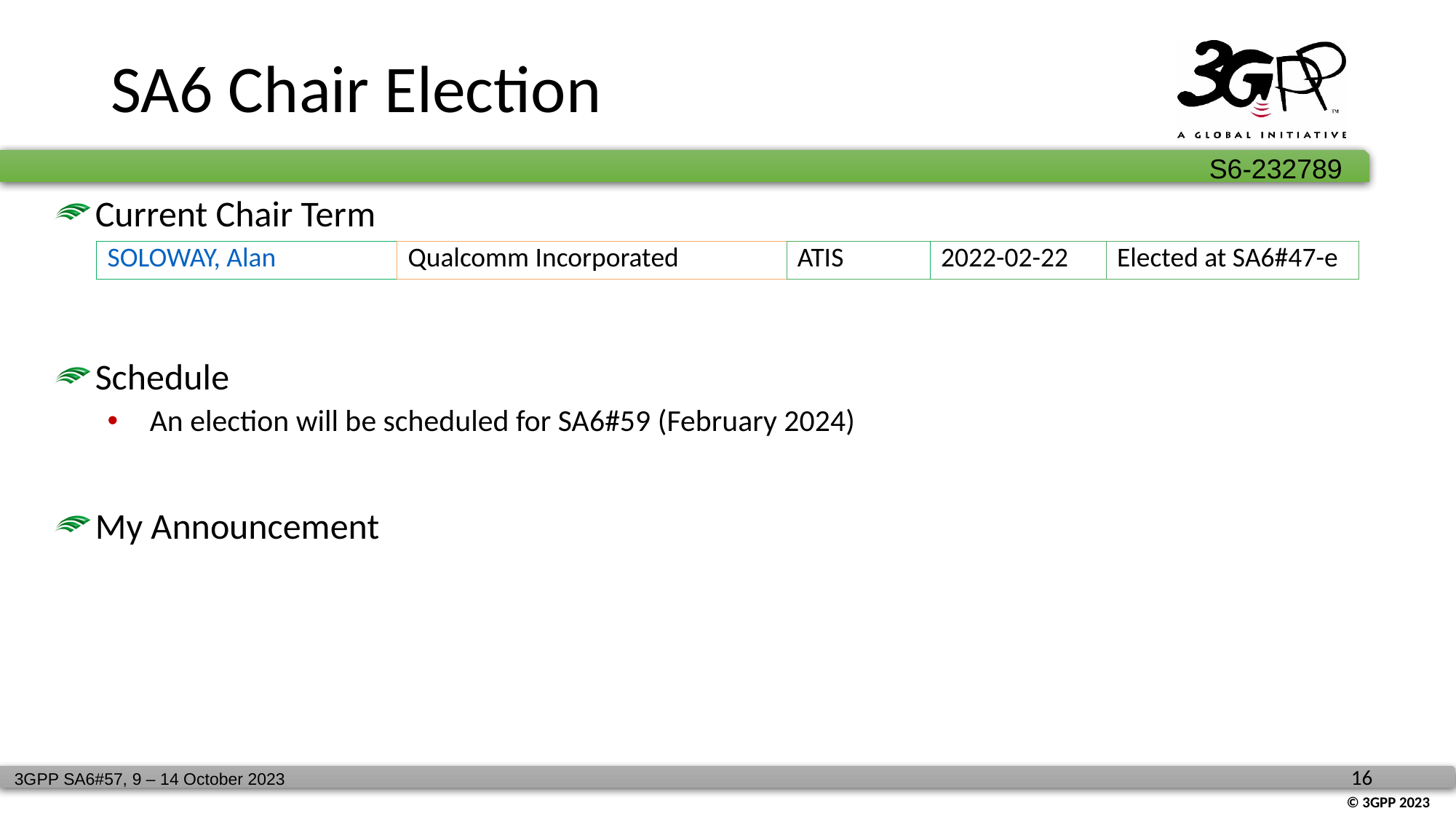

# SA6 Chair Election
Current Chair Term

Schedule
An election will be scheduled for SA6#59 (February 2024)

My Announcement

| SOLOWAY, Alan | Qualcomm Incorporated | ATIS | 2022-02-22 | Elected at SA6#47-e |
| --- | --- | --- | --- | --- |